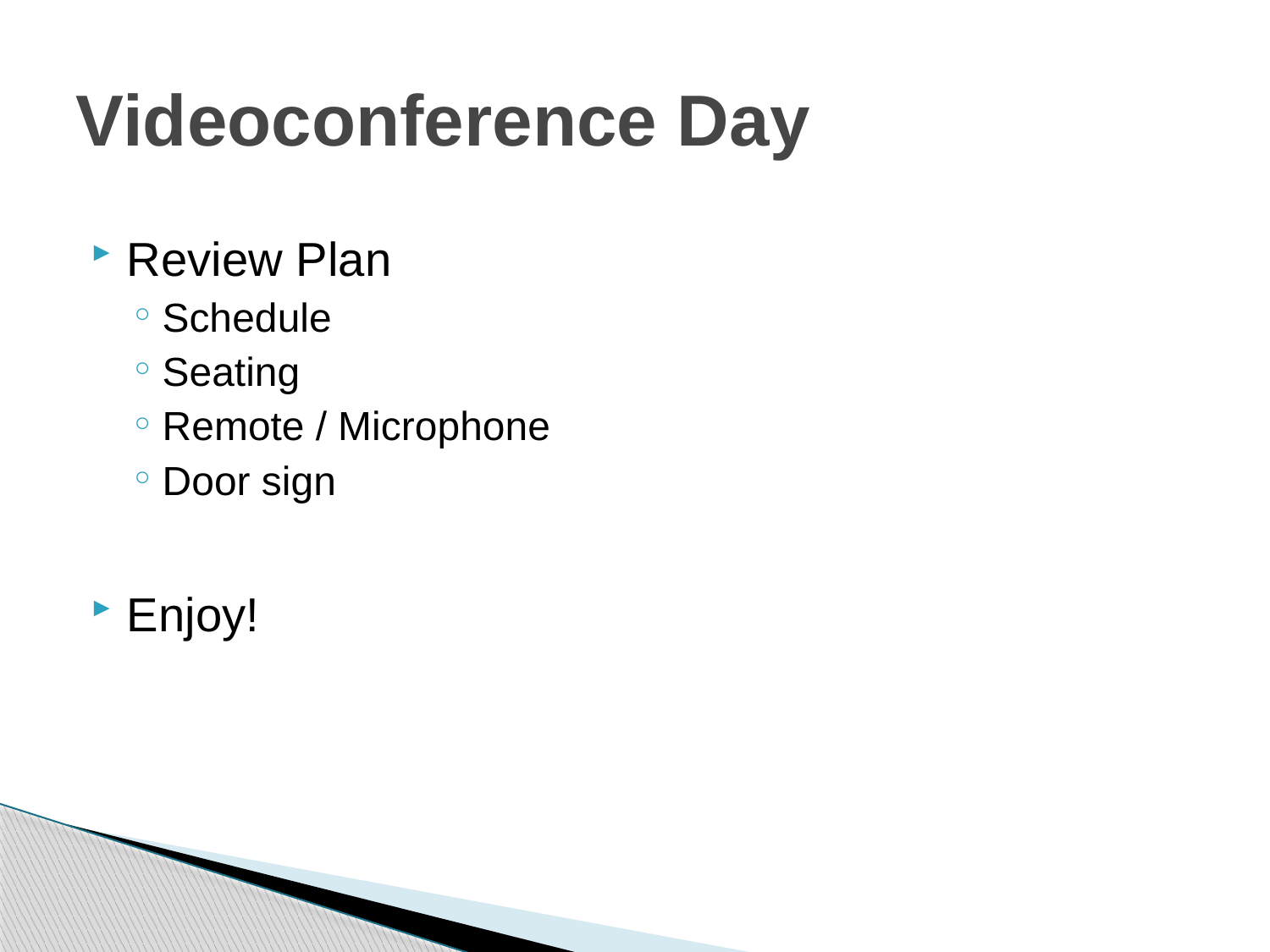

# Videoconference Day
Review Plan
Schedule
Seating
Remote / Microphone
Door sign

Enjoy!